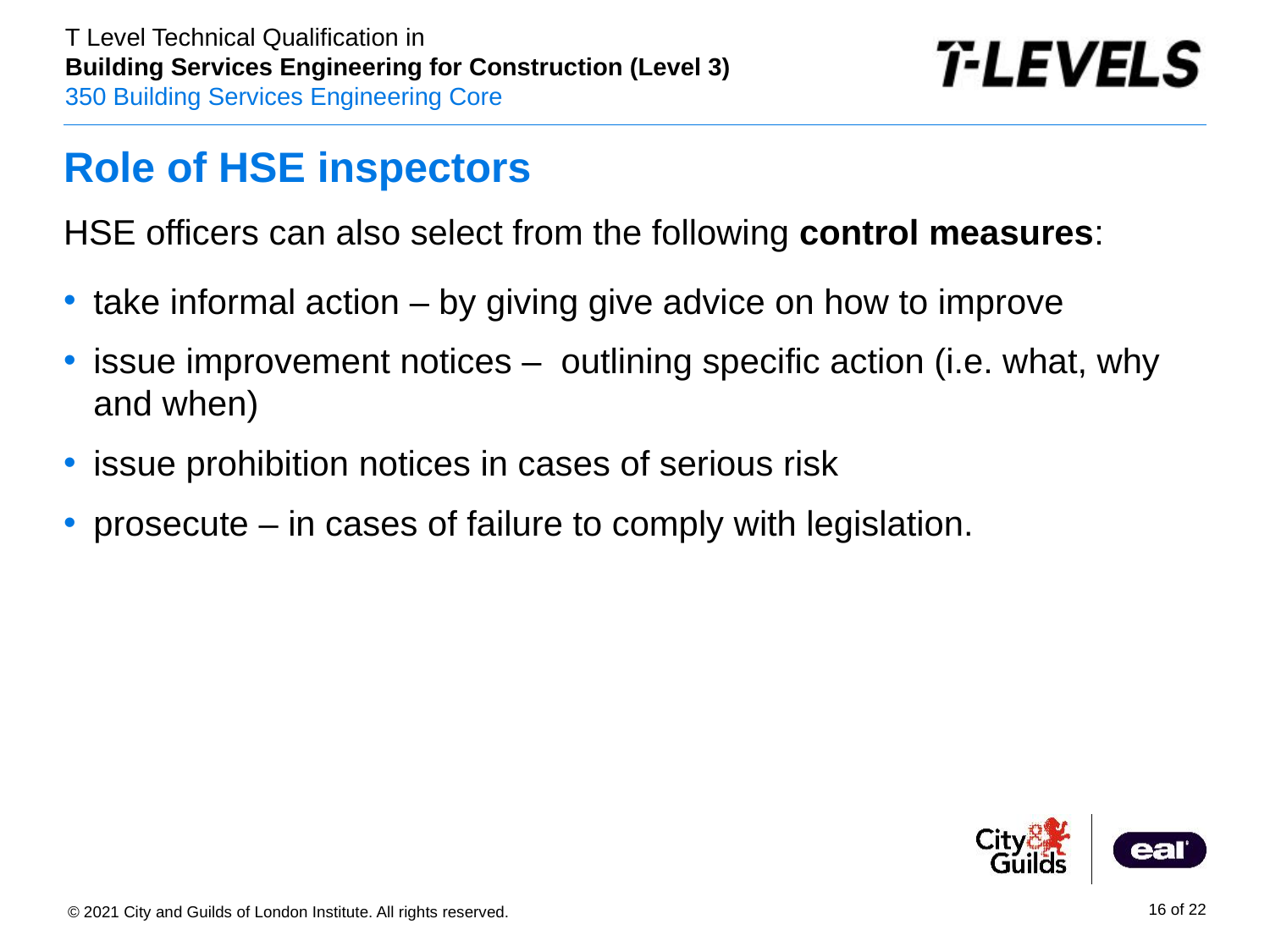

# Role of HSE inspectors
HSE officers can also select from the following control measures:
take informal action – by giving give advice on how to improve
issue improvement notices –  outlining specific action (i.e. what, why and when)
issue prohibition notices in cases of serious risk
prosecute – in cases of failure to comply with legislation.